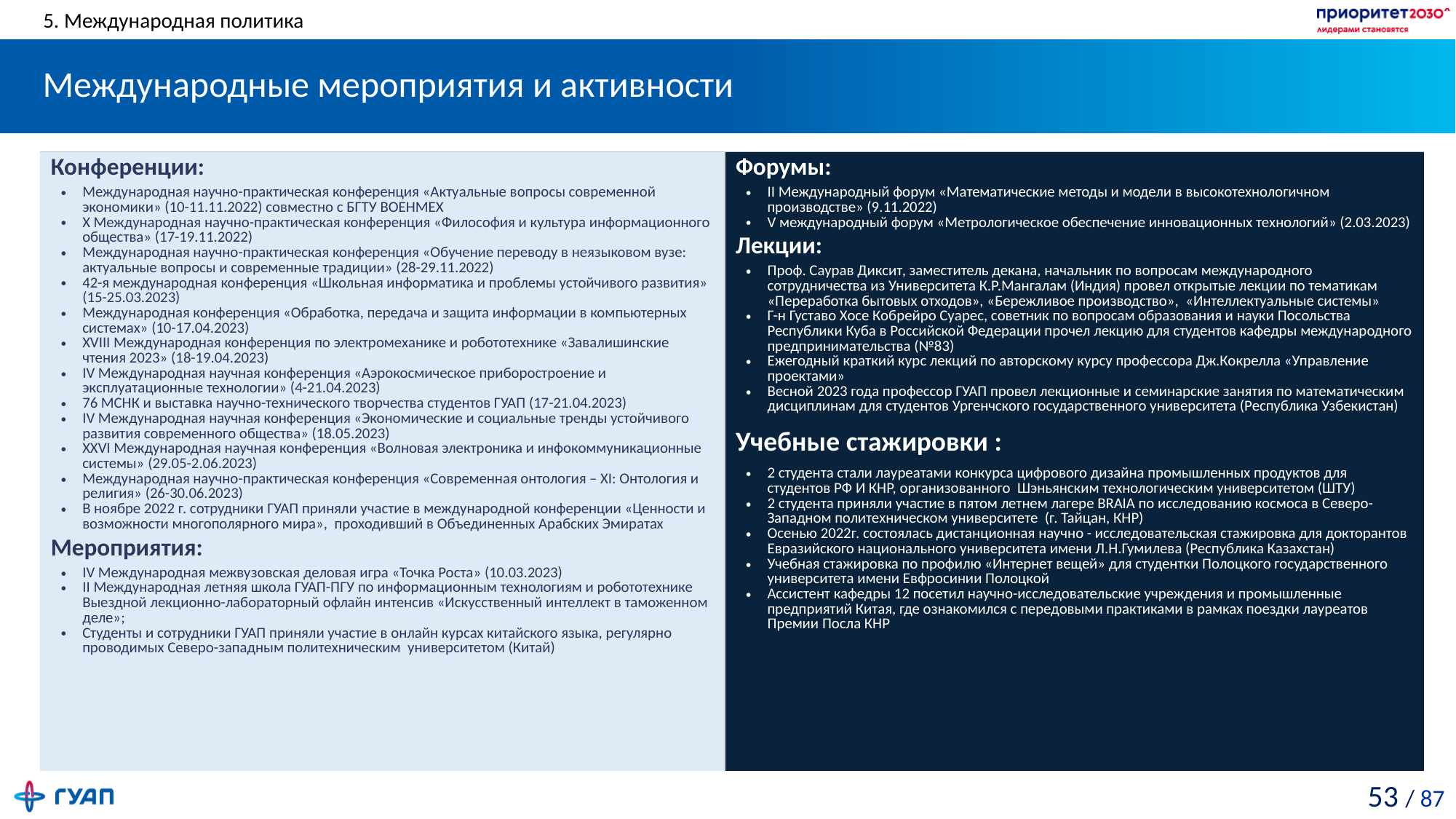

5. Международная политика
# Международные мероприятия и активности
| Конференции: Международная научно-практическая конференция «Актуальные вопросы современной экономики» (10-11.11.2022) совместно с БГТУ ВОЕНМЕХ X Международная научно-практическая конференция «Философия и культура информационного общества» (17-19.11.2022) Международная научно-практическая конференция «Обучение переводу в неязыковом вузе: актуальные вопросы и современные традиции» (28-29.11.2022) 42-я международная конференция «Школьная информатика и проблемы устойчивого развития» (15-25.03.2023) Международная конференция «Обработка, передача и защита информации в компьютерных системах» (10-17.04.2023) XVIII Международная конференция по электромеханике и робототехнике «Завалишинские чтения 2023» (18-19.04.2023) IV Международная научная конференция «Аэрокосмическое приборостроение и эксплуатационные технологии» (4-21.04.2023) 76 МСНК и выставка научно-технического творчества студентов ГУАП (17-21.04.2023) IV Международная научная конференция «Экономические и социальные тренды устойчивого развития современного общества» (18.05.2023) XXVI Международная научная конференция «Волновая электроника и инфокоммуникационные системы» (29.05-2.06.2023) Международная научно-практическая конференция «Современная онтология – XI: Онтология и религия» (26-30.06.2023) В ноябре 2022 г. сотрудники ГУАП приняли участие в международной конференции «Ценности и возможности многополярного мира», проходивший в Объединенных Арабских Эмиратах Мероприятия: IV Международная межвузовская деловая игра «Точка Роста» (10.03.2023) II Международная летняя школа ГУАП-ПГУ по информационным технологиям и робототехнике Выездной лекционно-лабораторный офлайн интенсив «Искусственный интеллект в таможенном деле»; Студенты и сотрудники ГУАП приняли участие в онлайн курсах китайского языка, регулярно проводимых Северо-западным политехническим университетом (Китай) | Форумы: II Международный форум «Математические методы и модели в высокотехнологичном производстве» (9.11.2022) V международный форум «Метрологическое обеспечение инновационных технологий» (2.03.2023) Лекции: Проф. Саурав Диксит, заместитель декана, начальник по вопросам международного сотрудничества из Университета К.Р.Мангалам (Индия) провел открытые лекции по тематикам «Переработка бытовых отходов», «Бережливое производство», «Интеллектуальные системы» Г-н Густаво Хосе Кобрейро Суарес, советник по вопросам образования и науки Посольства Республики Куба в Российской Федерации прочел лекцию для студентов кафедры международного предпринимательства (№83) Ежегодный краткий курс лекций по авторскому курсу профессора Дж.Кокрелла «Управление проектами» Весной 2023 года профессор ГУАП провел лекционные и семинарские занятия по математическим дисциплинам для студентов Ургенчского государственного университета (Республика Узбекистан) Учебные стажировки : 2 студента стали лауреатами конкурса цифрового дизайна промышленных продуктов для студентов РФ И КНР, организованного Шэньянским технологическим университетом (ШТУ) 2 студента приняли участие в пятом летнем лагере BRAIA по исследованию космоса в Северо-Западном политехническом университете (г. Тайцан, КНР) Осенью 2022г. состоялась дистанционная научно - исследовательская стажировка для докторантов Евразийского национального университета имени Л.Н.Гумилева (Республика Казахстан) Учебная стажировка по профилю «Интернет вещей» для студентки Полоцкого государственного университета имени Евфросинии Полоцкой Ассистент кафедры 12 посетил научно-исследовательские учреждения и промышленные предприятий Китая, где ознакомился с передовыми практиками в рамках поездки лауреатов Премии Посла КНР |
| --- | --- |